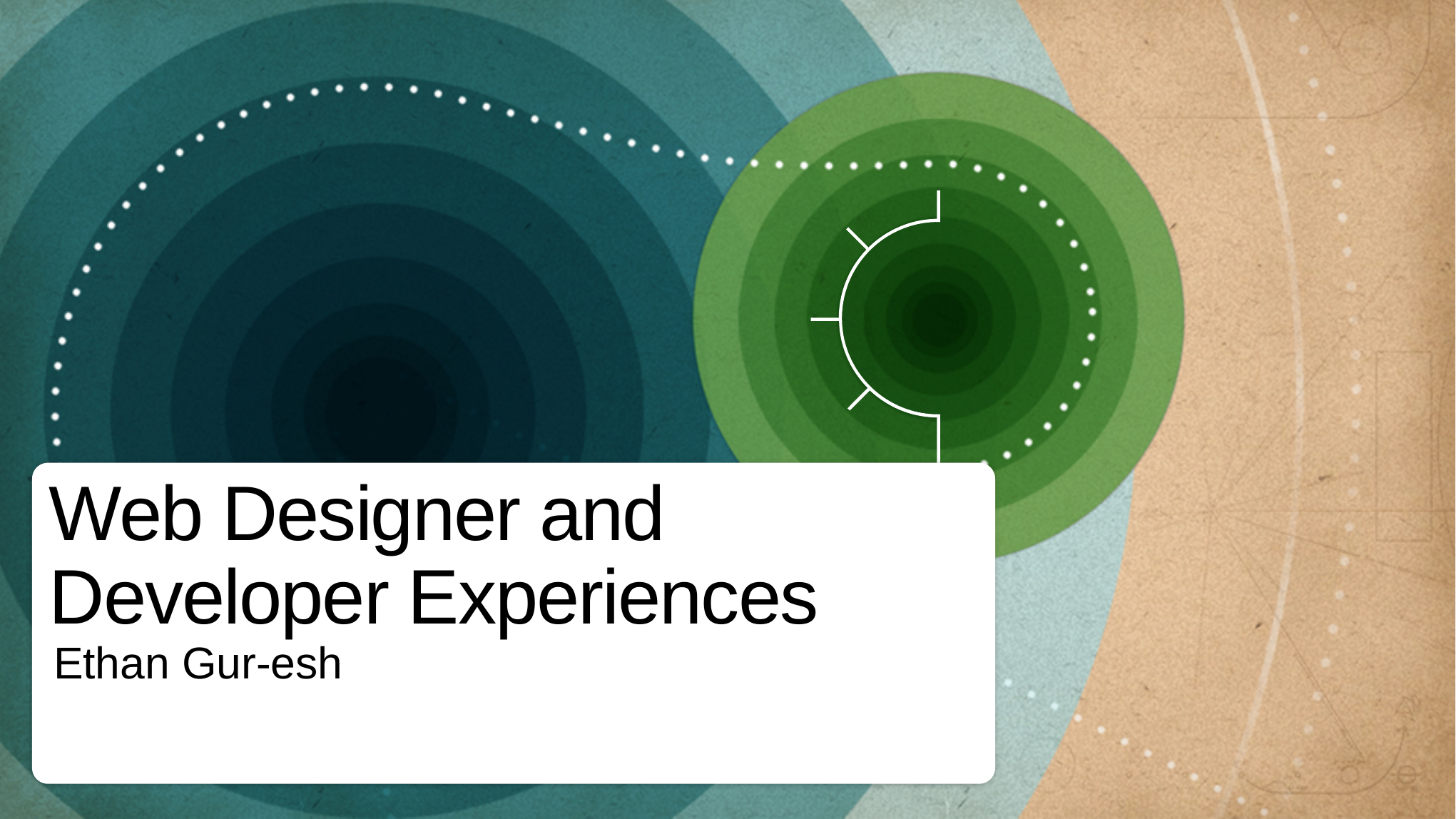

# Web Designer and Developer Experiences
Ethan Gur-esh